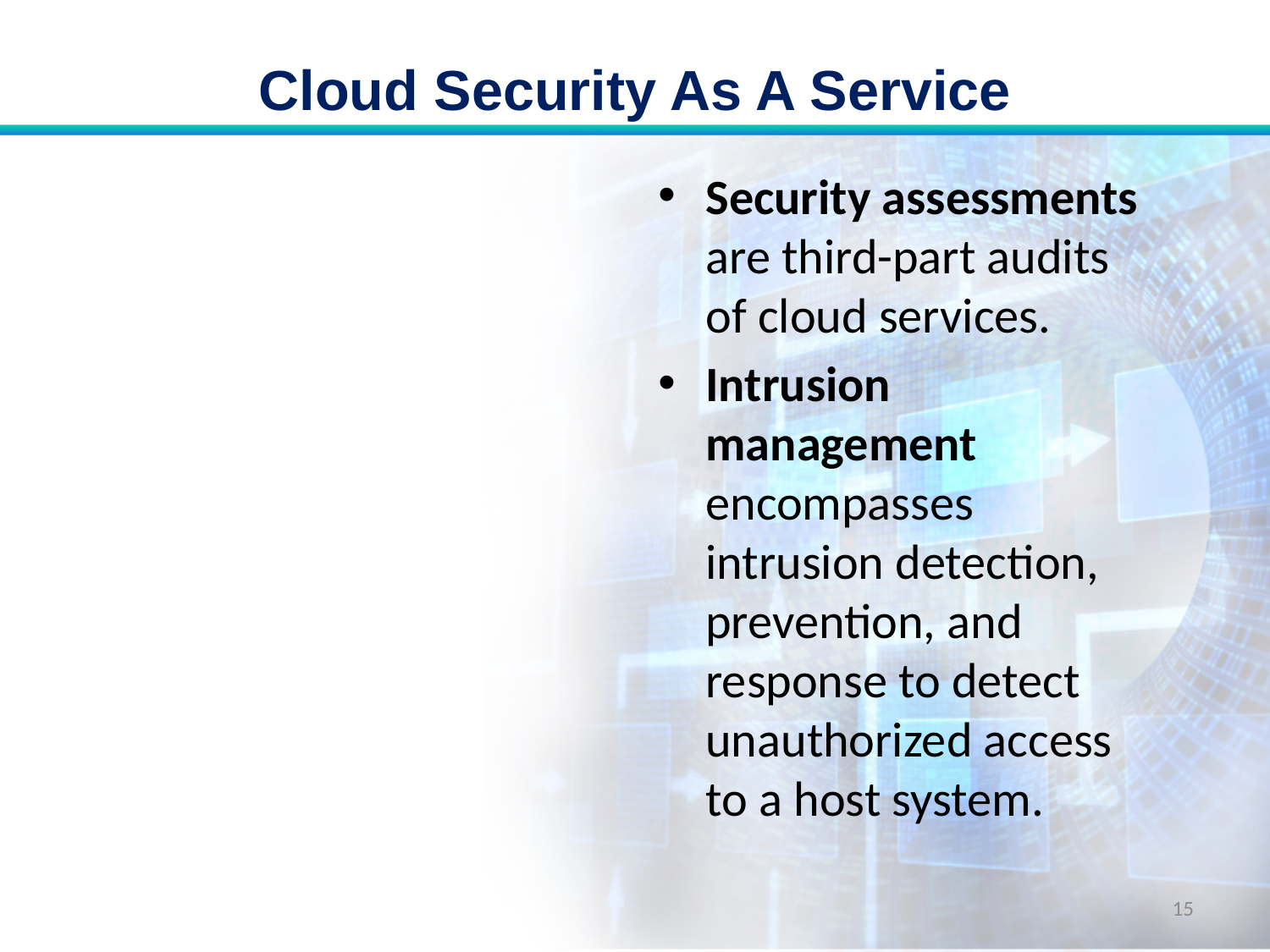

# Cloud Security As A Service
Security assessments are third-part audits of cloud services.
Intrusion management encompasses intrusion detection, prevention, and response to detect unauthorized access to a host system.
15